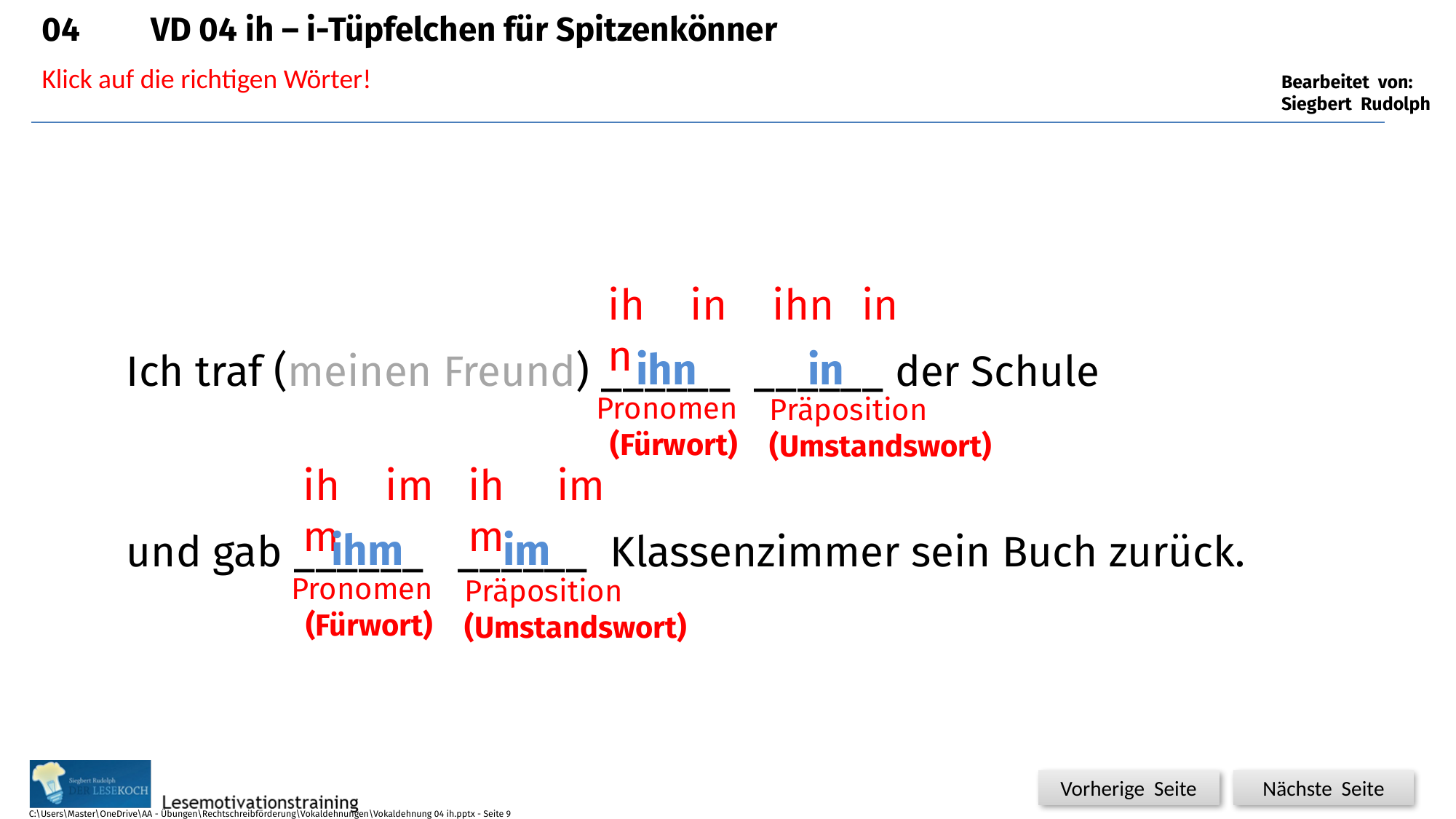

04	VD 04 ih – i-Tüpfelchen für Spitzenkönner
9
Klick auf die richtigen Wörter!
ihn
in
ihn
in
ihn
in
Ich traf (meinen Freund) ______  ______ der Schule

und gab ______   ______  Klassenzimmer sein Buch zurück.
Pronomen
(Fürwort)
Präposition
(Umstandswort)
ihm
im
ihm
im
ihm
im
Pronomen
(Fürwort)
Präposition
(Umstandswort)
C:\Users\Master\OneDrive\AA - Übungen\Rechtschreibförderung\Vokaldehnungen\Vokaldehnung 04 ih.pptx - Seite 9